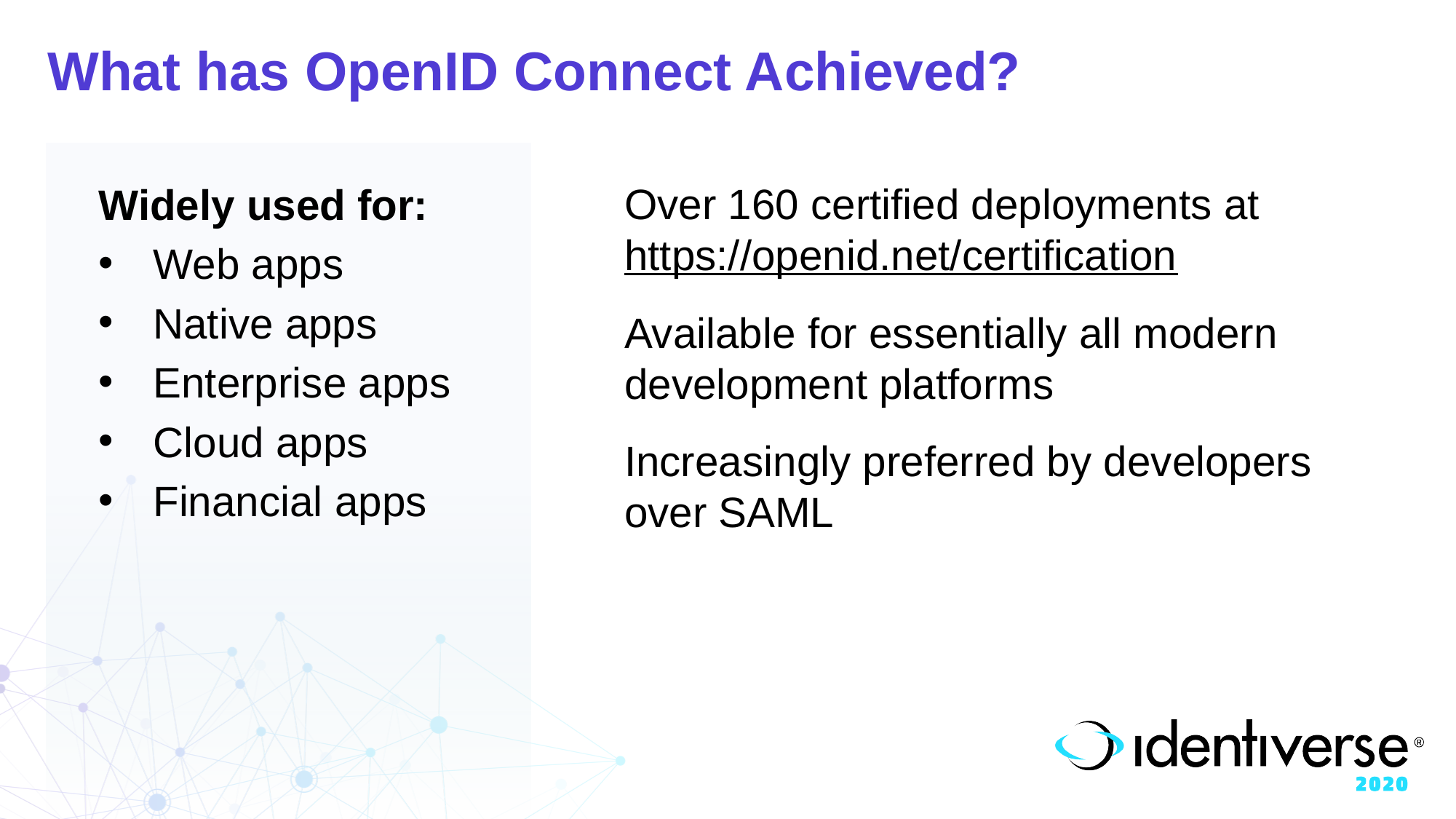

# What has OpenID Connect Achieved?

Widely used for:
Web apps
Native apps
Enterprise apps
Cloud apps
Financial apps
Over 160 certified deployments at https://openid.net/certification
Available for essentially all modern development platforms
Increasingly preferred by developers over SAML